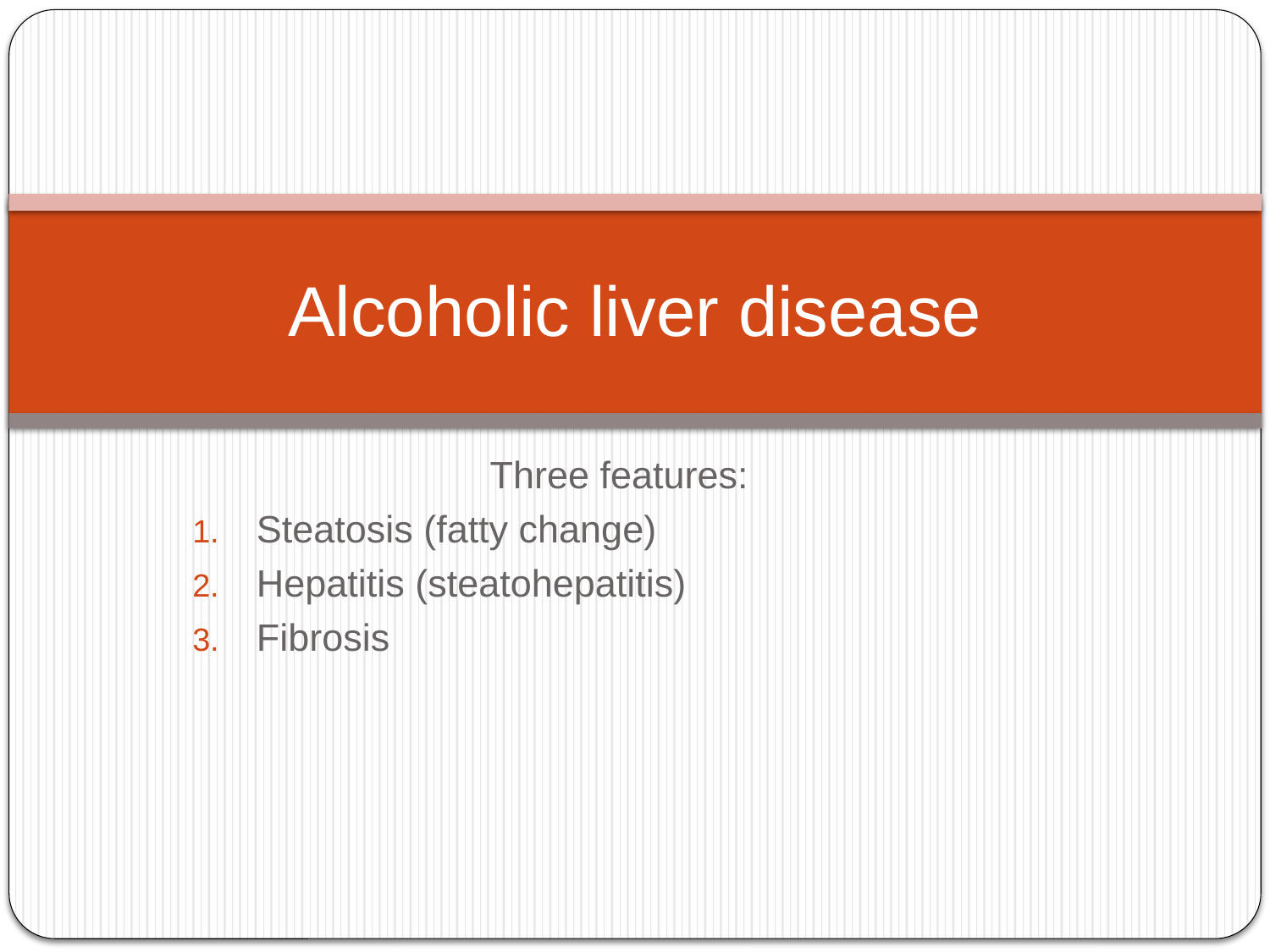

# Alcoholic liver disease
Three features:
Steatosis (fatty change)
Hepatitis (steatohepatitis)
Fibrosis